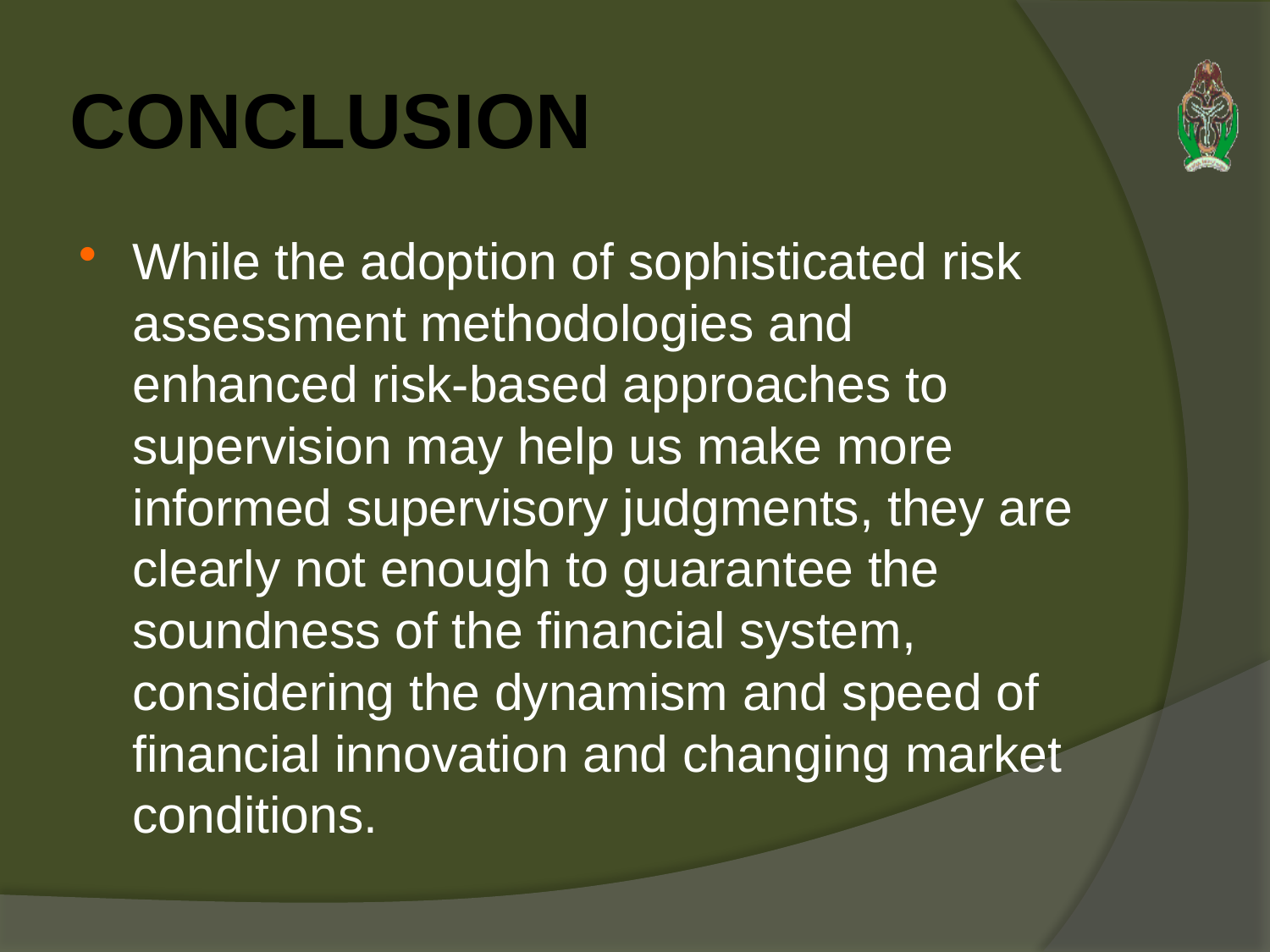

# CONCLUSION
While the adoption of sophisticated risk assessment methodologies and enhanced risk-based approaches to supervision may help us make more informed supervisory judgments, they are clearly not enough to guarantee the soundness of the financial system, considering the dynamism and speed of financial innovation and changing market conditions.